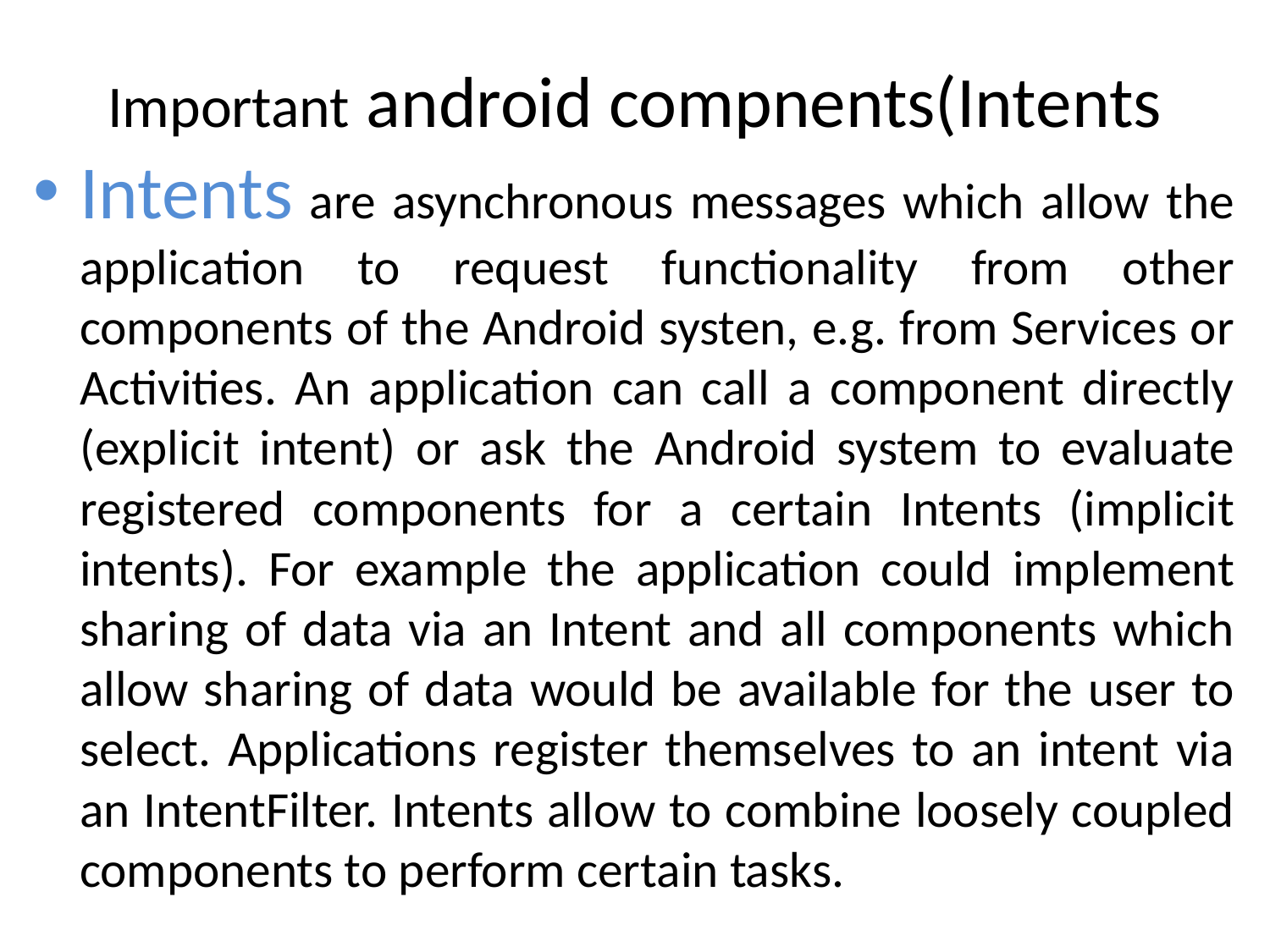

# Important android compnents(Intents
Intents are asynchronous messages which allow the application to request functionality from other components of the Android systen, e.g. from Services or Activities. An application can call a component directly (explicit intent) or ask the Android system to evaluate registered components for a certain Intents (implicit intents). For example the application could implement sharing of data via an Intent and all components which allow sharing of data would be available for the user to select. Applications register themselves to an intent via an IntentFilter. Intents allow to combine loosely coupled components to perform certain tasks.